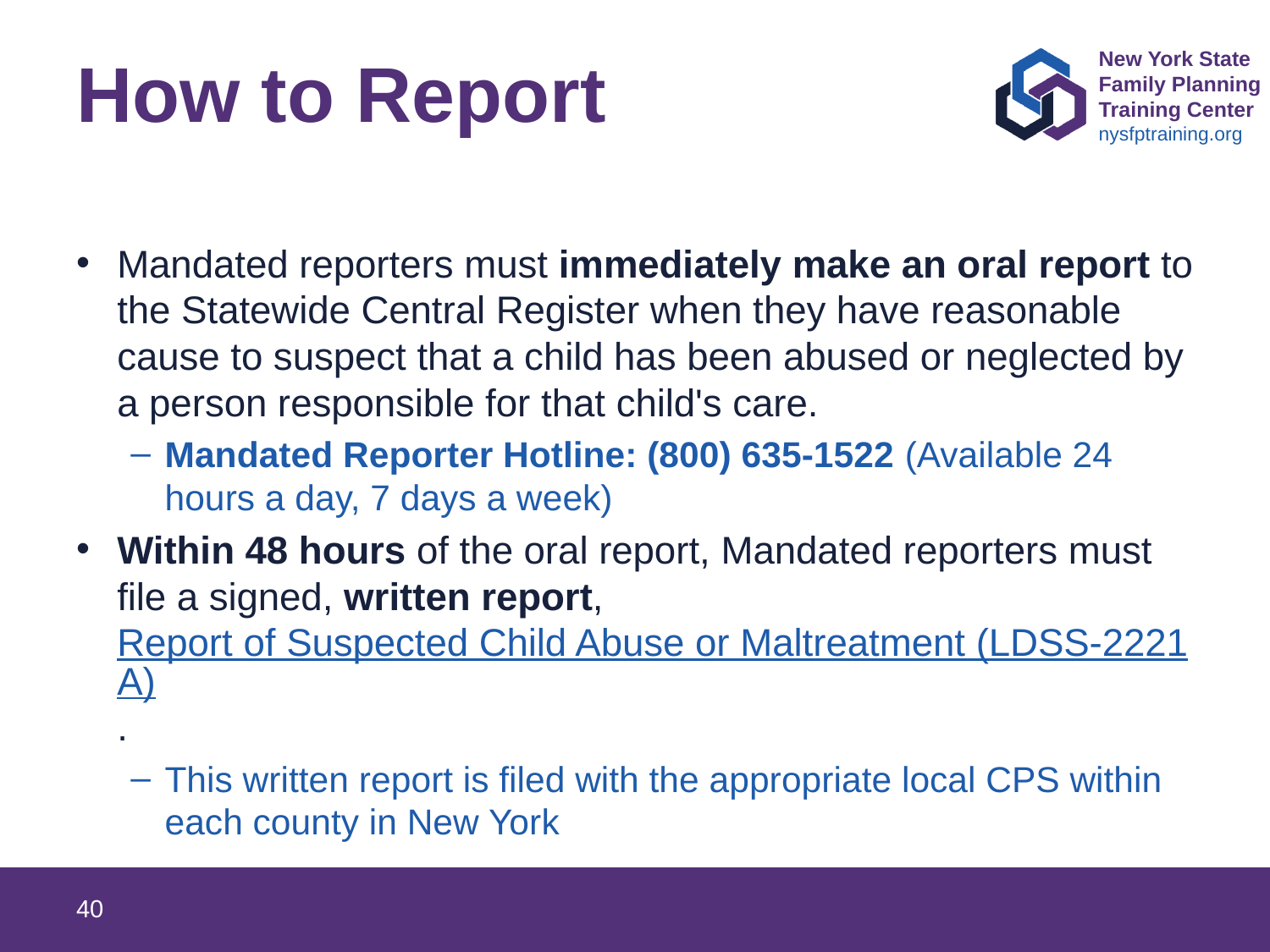

# How to Report
Mandated reporters must immediately make an oral report to the Statewide Central Register when they have reasonable cause to suspect that a child has been abused or neglected by a person responsible for that child's care.
Mandated Reporter Hotline: (800) 635-1522 (Available 24 hours a day, 7 days a week)
Within 48 hours of the oral report, Mandated reporters must file a signed, written report, Report of Suspected Child Abuse or Maltreatment (LDSS-2221A).
This written report is filed with the appropriate local CPS within each county in New York
40